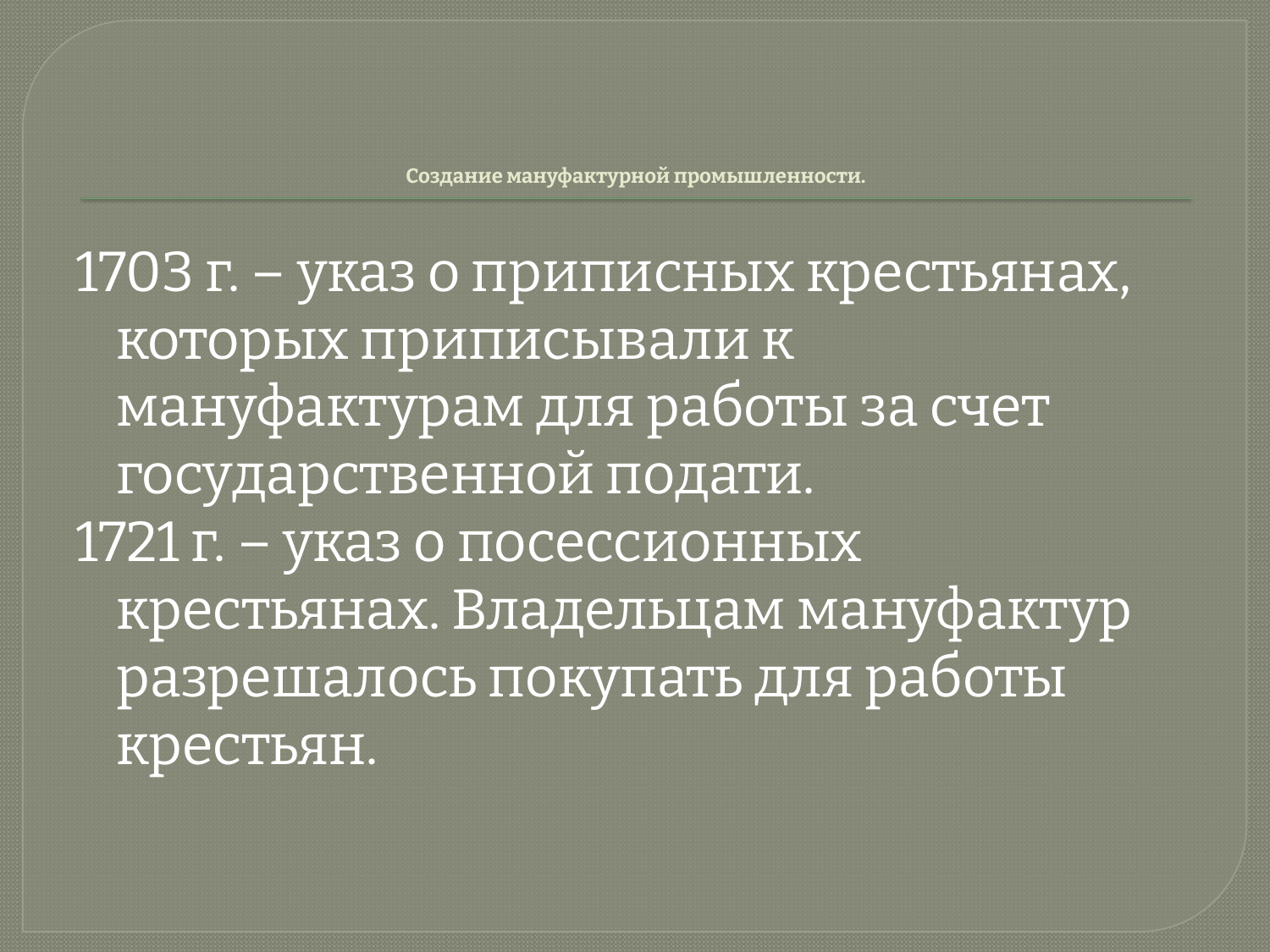

# Создание мануфактурной промышленности.
1703 г. – указ о приписных крестьянах, которых приписывали к мануфактурам для работы за счет государственной подати.
1721 г. – указ о посессионных крестьянах. Владельцам мануфактур разрешалось покупать для работы крестьян.